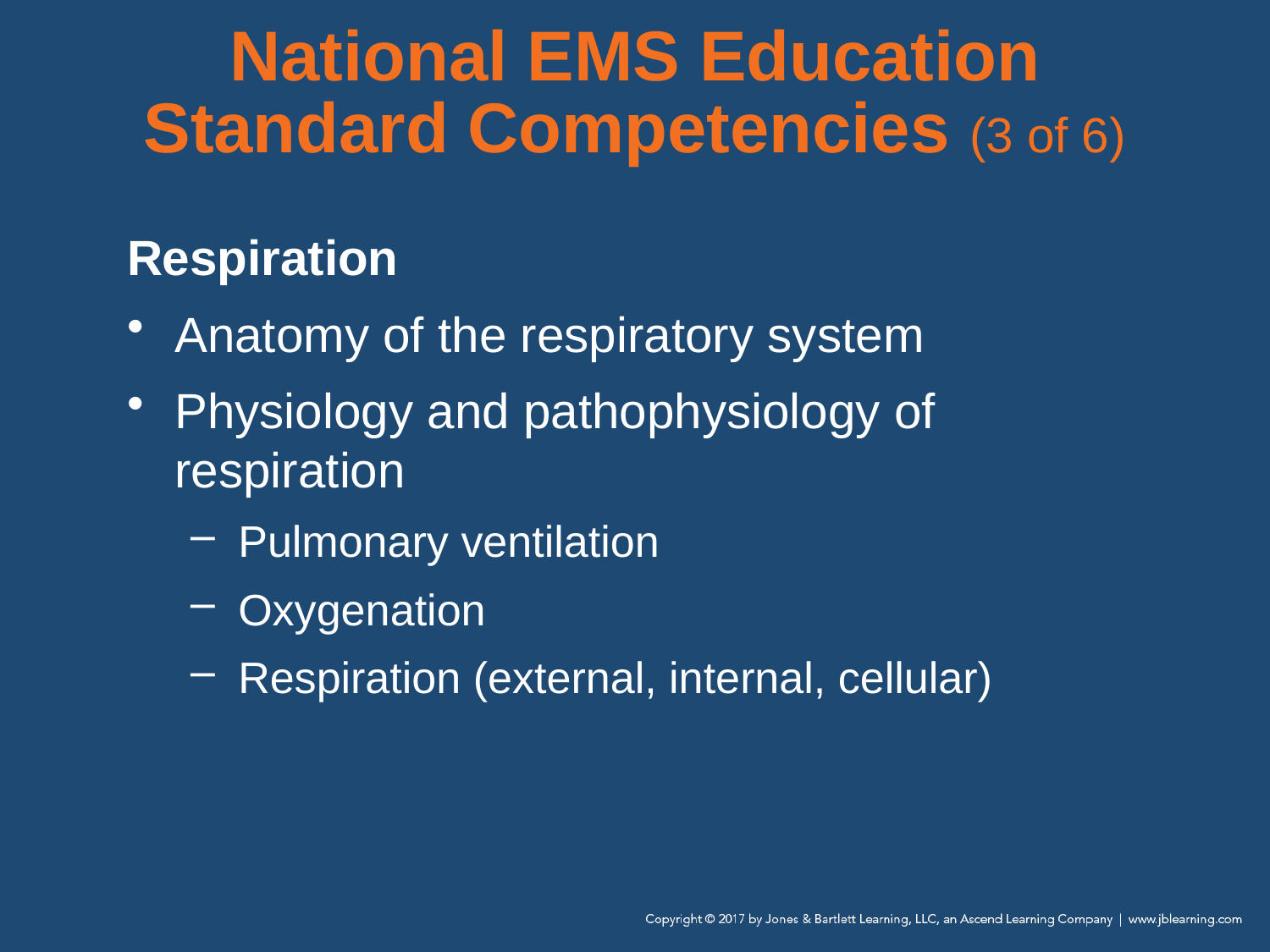

# National EMS Education Standard Competencies (3 of 6)
Respiration
Anatomy of the respiratory system
Physiology and pathophysiology of respiration
Pulmonary ventilation
Oxygenation
Respiration (external, internal, cellular)